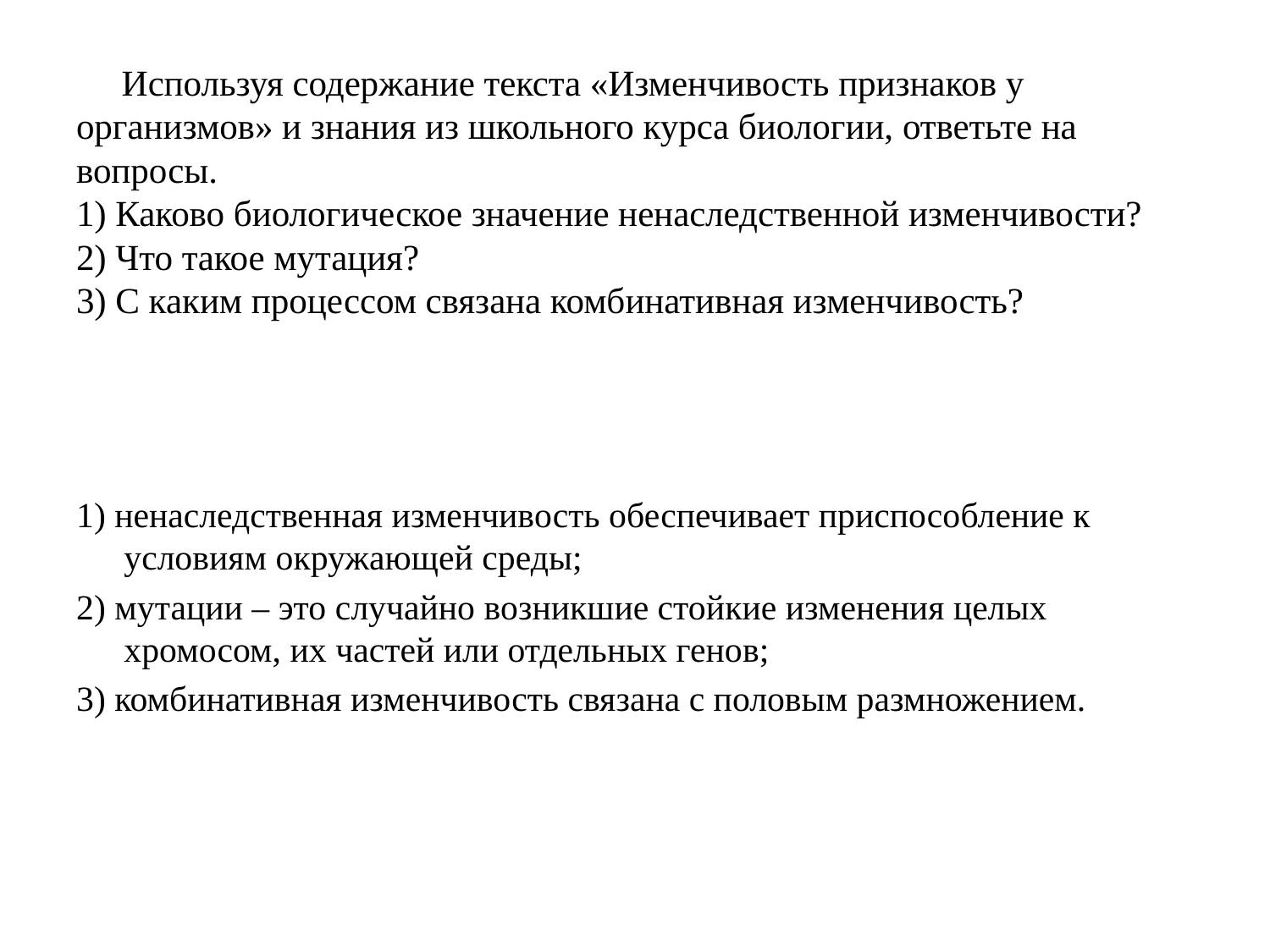

# Используя содержание текста «Изменчивость признаков у организмов» и знания из школьного курса биологии, ответьте на вопросы. 1) Каково биологическое значение ненаследственной изменчивости? 2) Что такое мутация? 3) С каким процессом связана комбинативная изменчивость?
1) ненаследственная изменчивость обеспечивает приспособление к условиям окружающей среды;
2) мутации – это случайно возникшие стойкие изменения целых хромосом, их частей или отдельных генов;
3) комбинативная изменчивость связана с половым размножением.